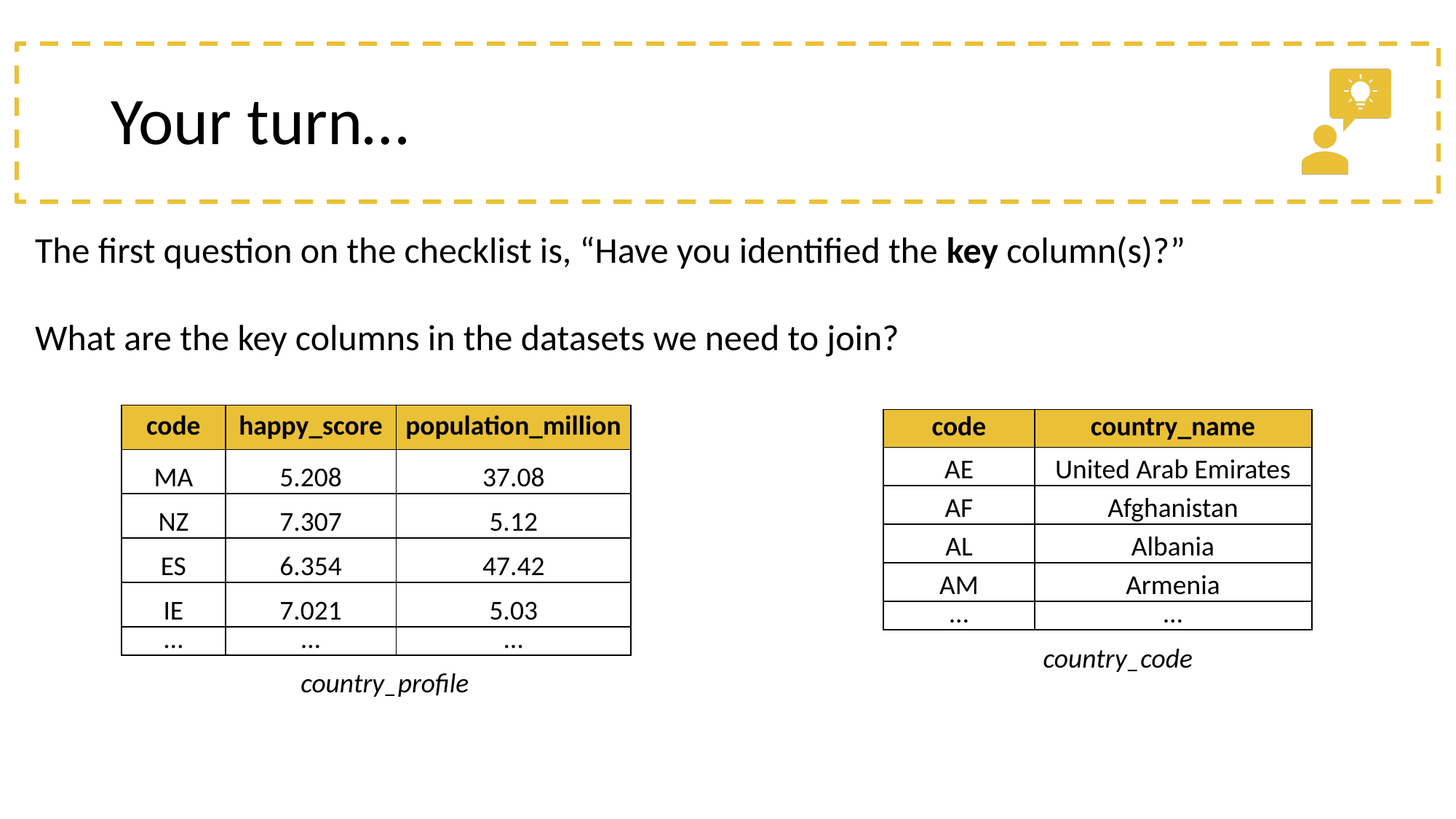

# Your turn…
The first question on the checklist is, “Have you identified the key column(s)?”

What are the key columns in the datasets we need to join?
| code | happy\_score | population\_million |
| --- | --- | --- |
| MA | 5.208 | 37.08 |
| NZ | 7.307 | 5.12 |
| ES | 6.354 | 47.42 |
| IE | 7.021 | 5.03 |
| … | … | … |
| code | country\_name |
| --- | --- |
| AE | United Arab Emirates |
| AF | Afghanistan |
| AL | Albania |
| AM | Armenia |
| … | … |
country_code
country_profile